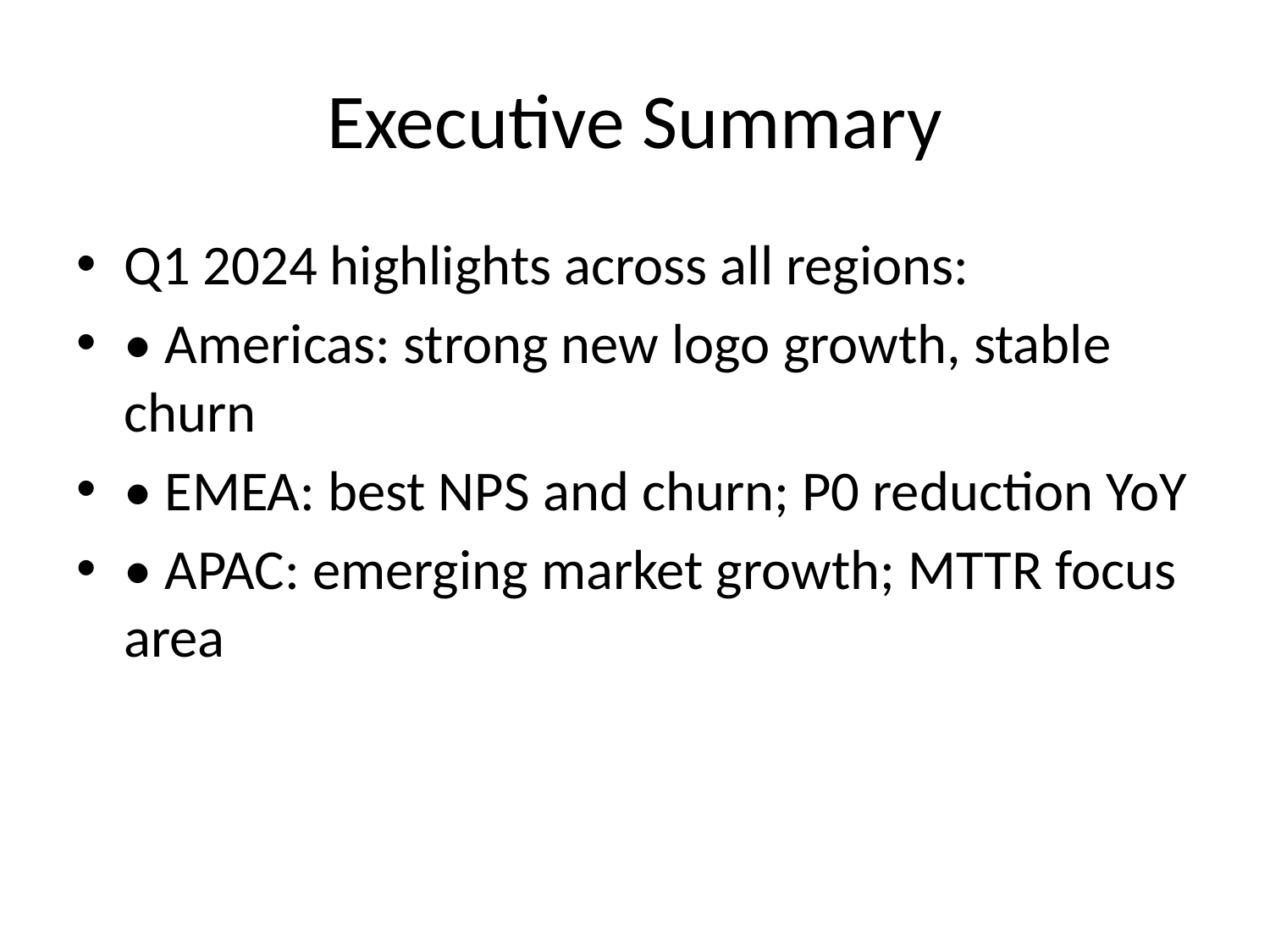

# Executive Summary
Q1 2024 highlights across all regions:
• Americas: strong new logo growth, stable churn
• EMEA: best NPS and churn; P0 reduction YoY
• APAC: emerging market growth; MTTR focus area